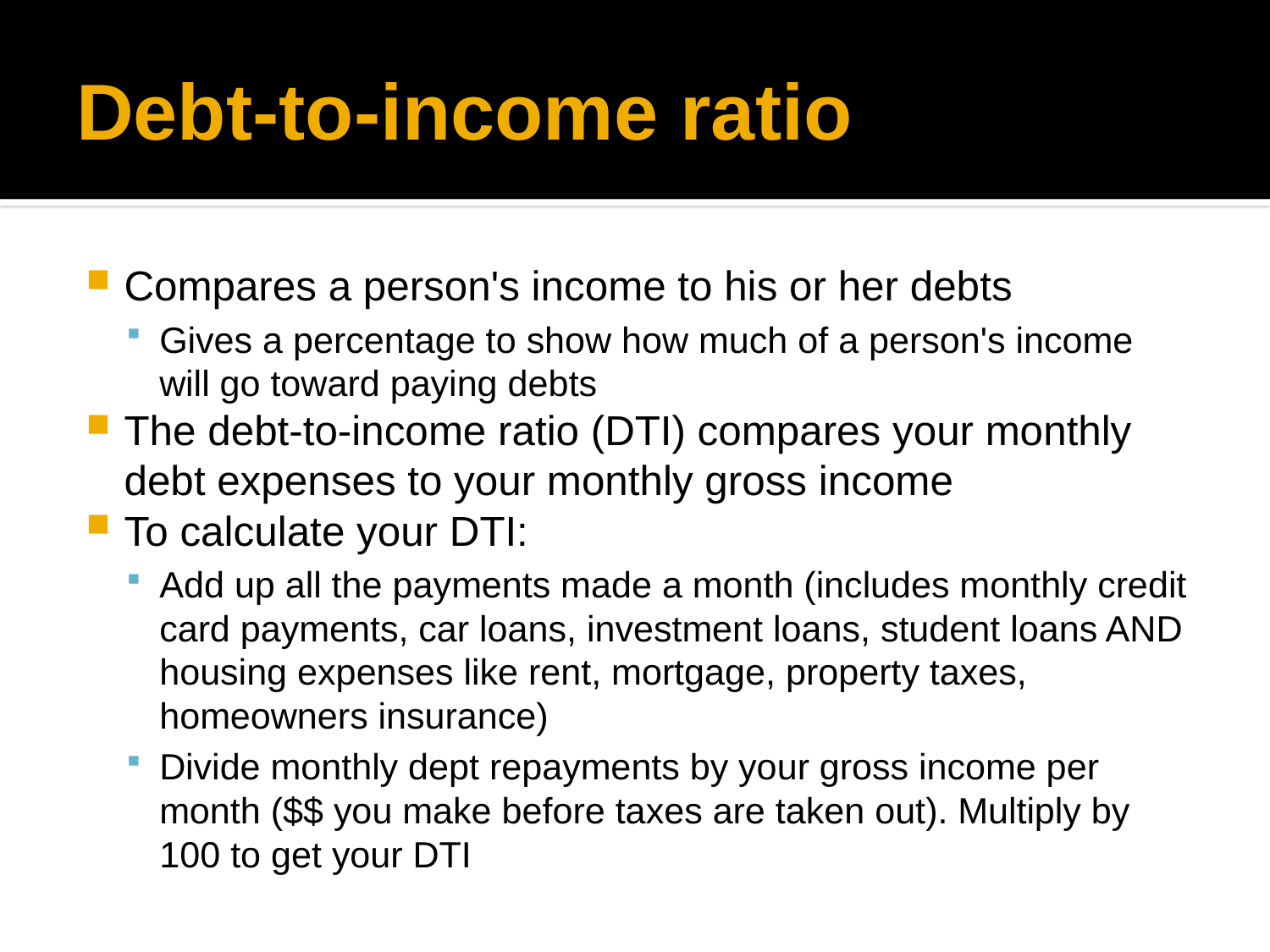

# Debt-to-income ratio
Compares a person's income to his or her debts
Gives a percentage to show how much of a person's income will go toward paying debts
The debt-to-income ratio (DTI) compares your monthly debt expenses to your monthly gross income
To calculate your DTI:
Add up all the payments made a month (includes monthly credit card payments, car loans, investment loans, student loans AND housing expenses like rent, mortgage, property taxes, homeowners insurance)
Divide monthly dept repayments by your gross income per month ($$ you make before taxes are taken out). Multiply by 100 to get your DTI